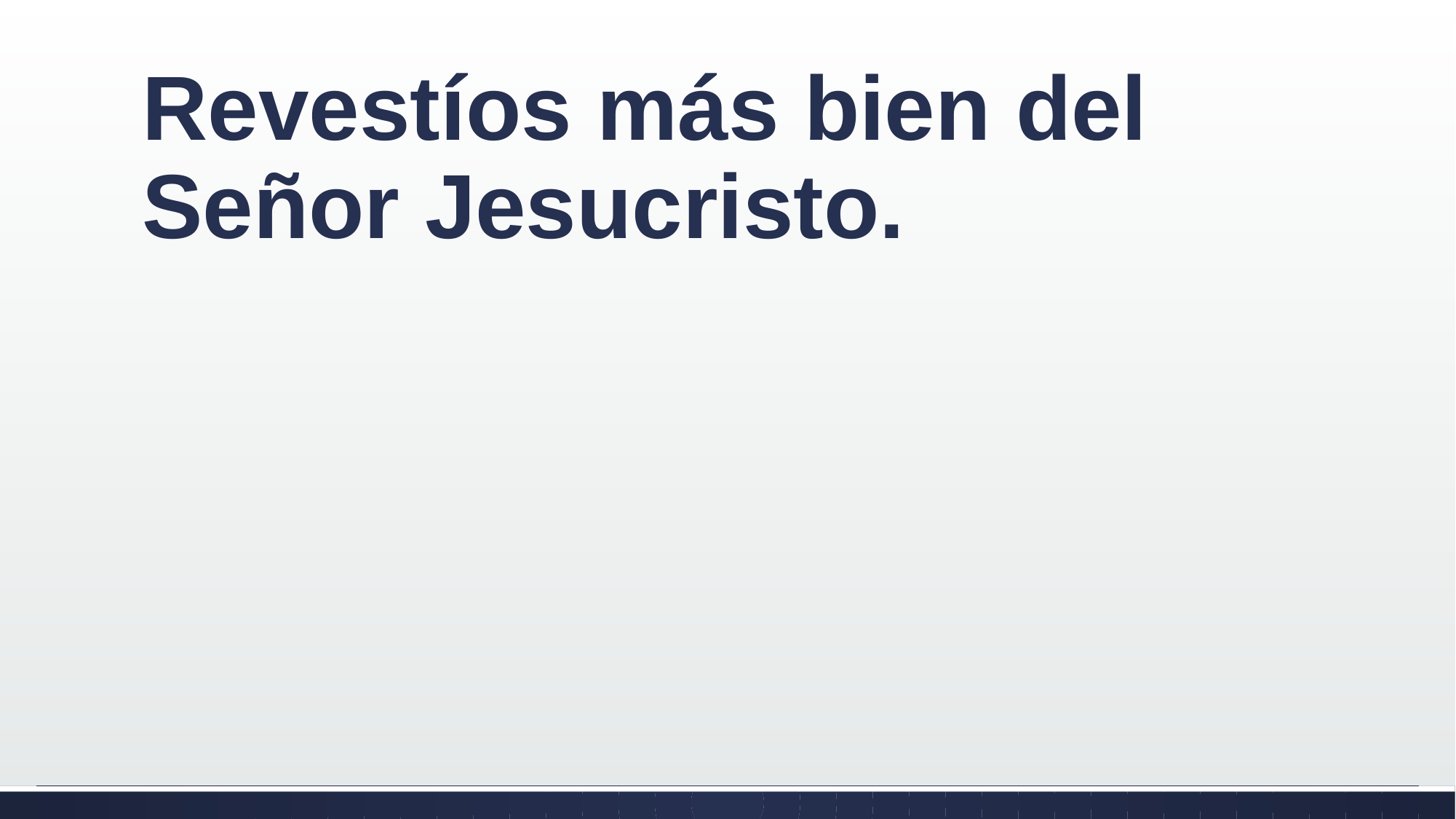

Revestíos más bien del Señor Jesucristo.
#